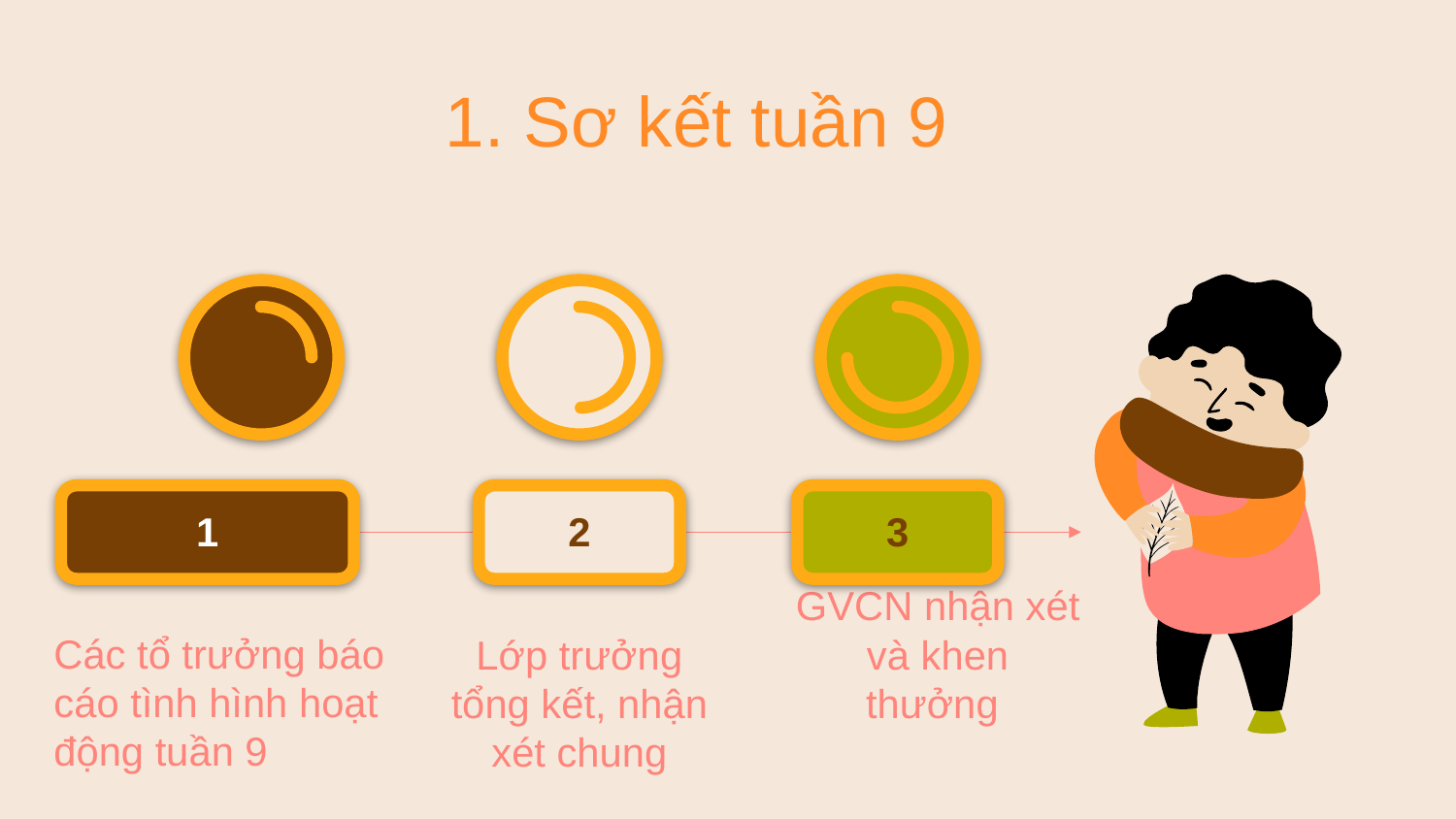

# 1. Sơ kết tuần 9

1
Các tổ trưởng báo cáo tình hình hoạt động tuần 9
2
Lớp trưởng tổng kết, nhận xét chung
3
GVCN nhận xét và khen thưởng